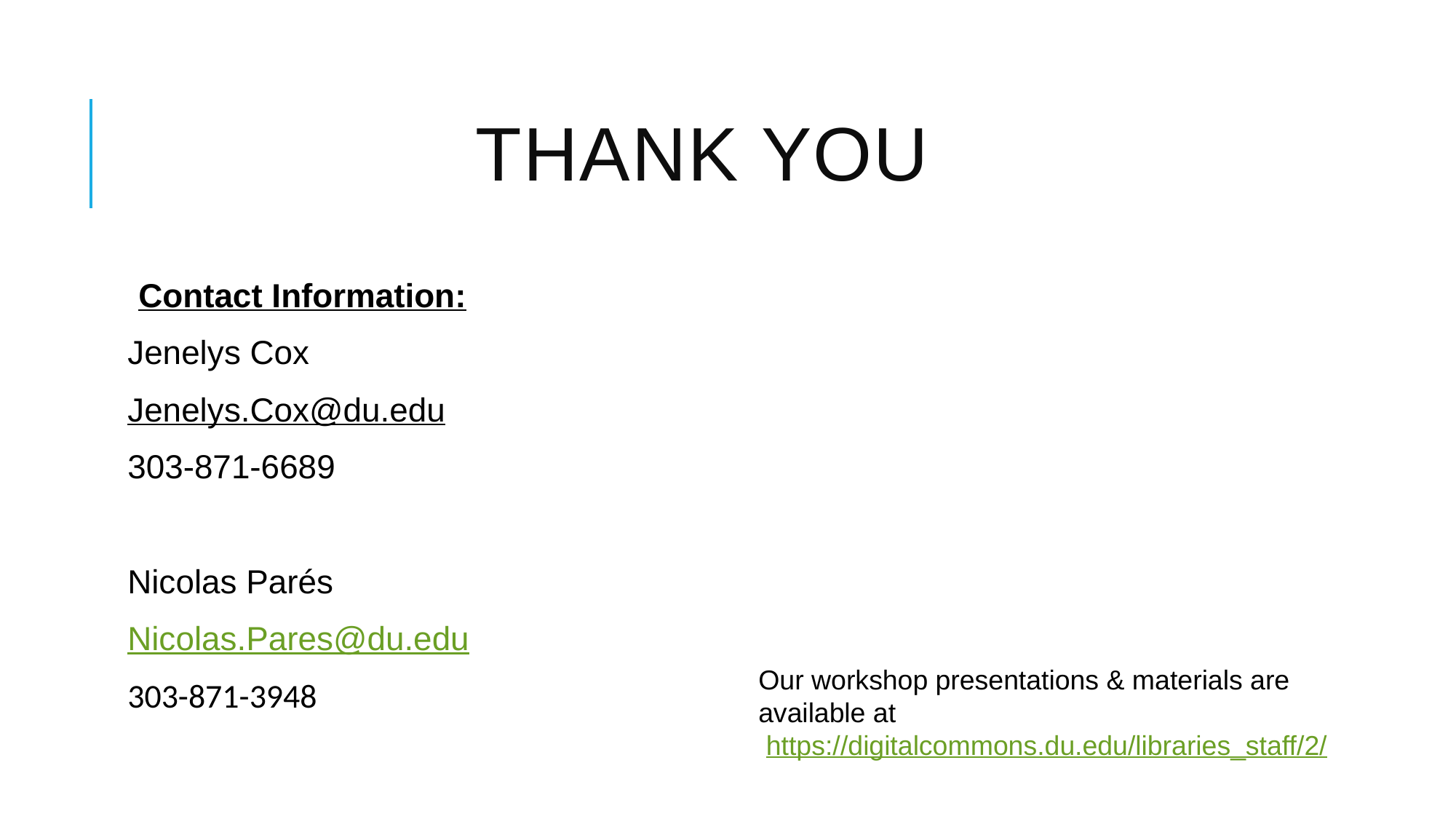

# Thank you
Contact Information:
Jenelys Cox
Jenelys.Cox@du.edu
303-871-6689

Nicolas Parés
Nicolas.Pares@du.edu
303-871-3948
Our workshop presentations & materials are available at
 https://digitalcommons.du.edu/libraries_staff/2/